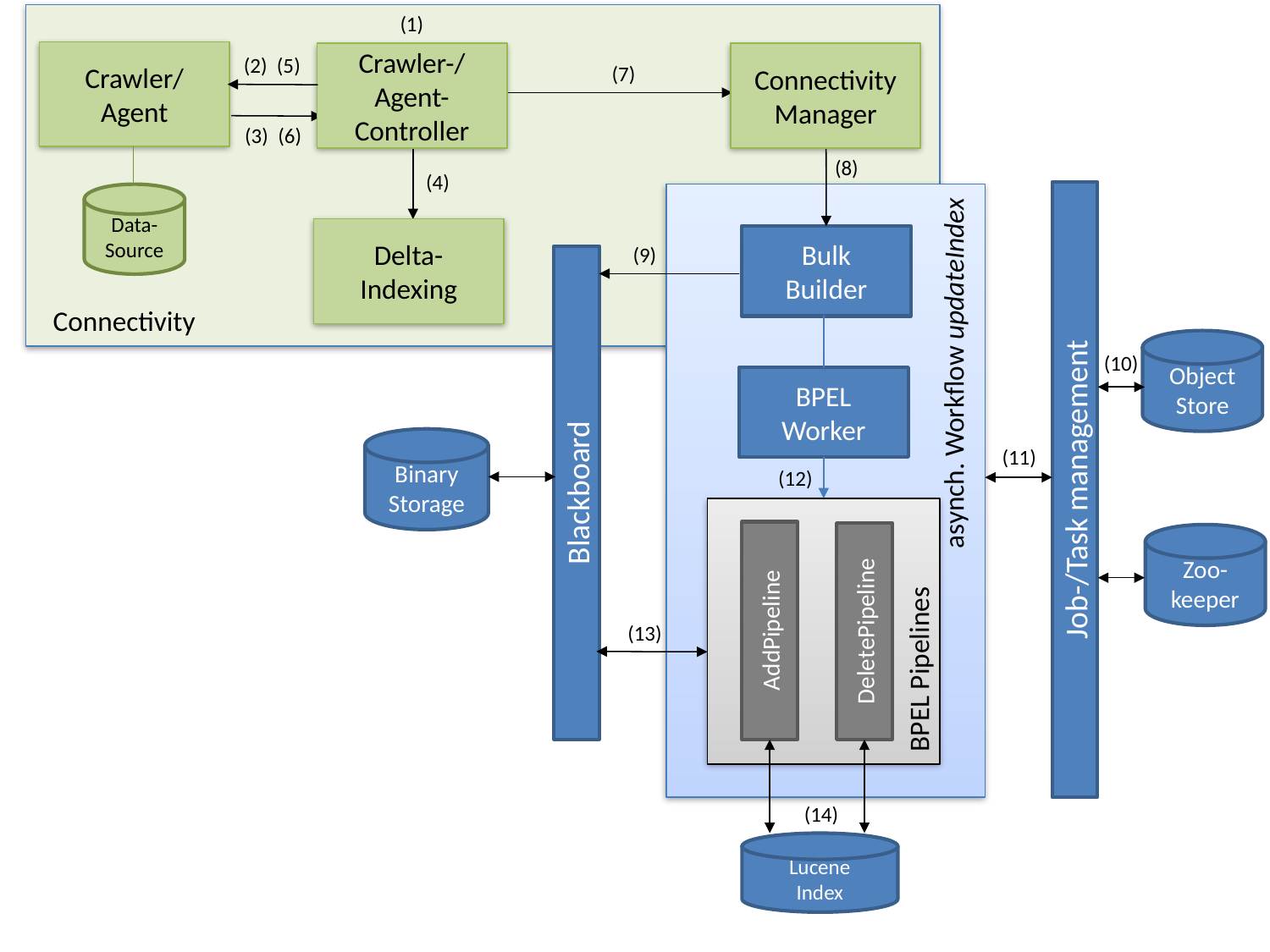

(1)
Crawler/
Agent
Crawler-/
Agent-
Controller
Connectivity
Manager
(2)  (5)
(7)
(3)  (6)
(8)
(4)
Job-/Task management
Data-
Source

asynch. Workflow updateIndex
Delta-
Indexing
Bulk
Builder
(9)
Blackboard
Connectivity
Object
Store
(10)
BPEL
Worker
Binary
Storage
(11)
(12)

AddPipeline
BPEL Pipelines
DeletePipeline
Zoo-
keeper
(13)
(14)
Lucene
Index